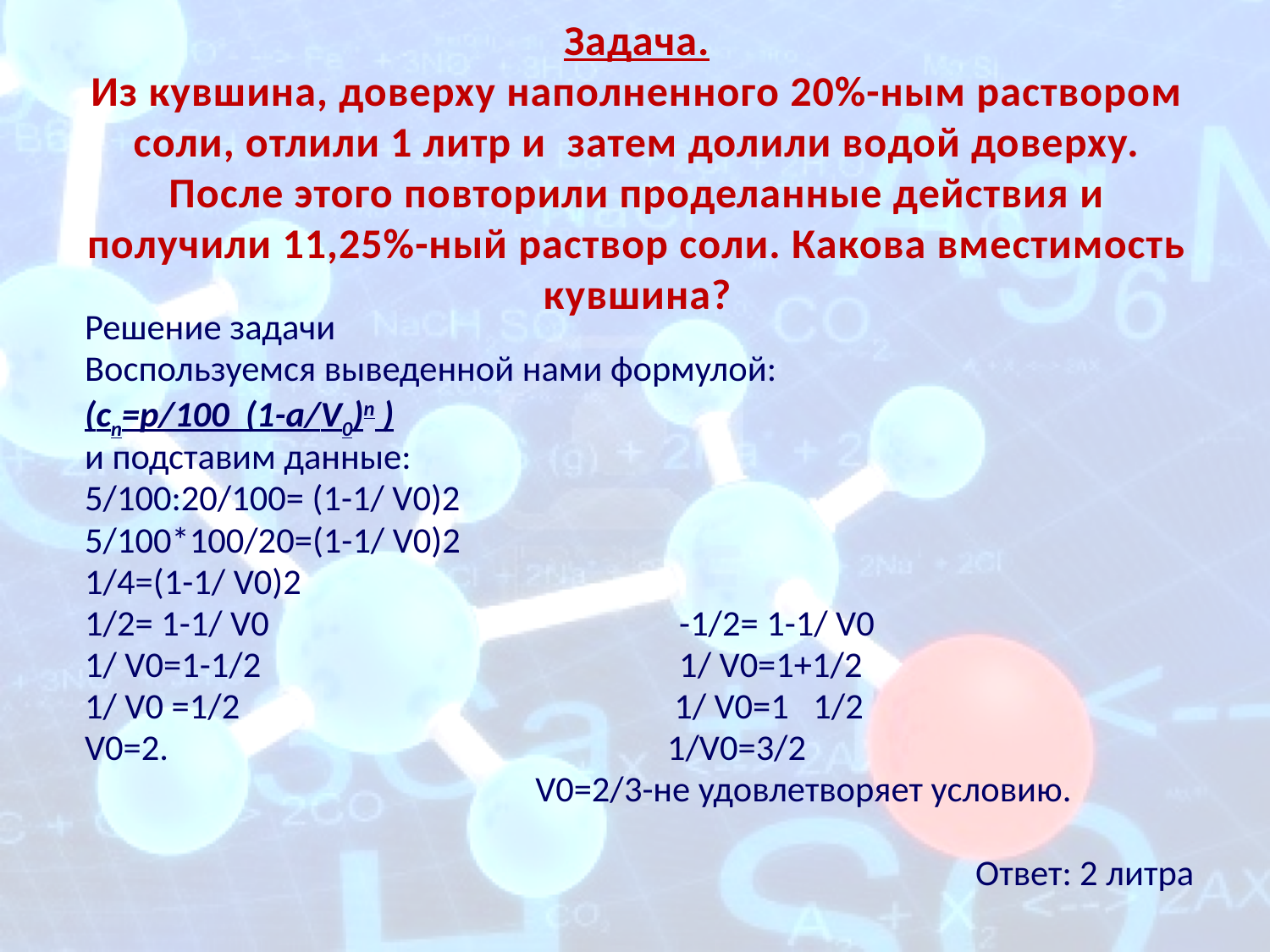

# Задача. Из кувшина, доверху наполненного 20%-ным раствором соли, отлили 1 литр и  затем долили водой доверху. После этого повторили проделанные действия и получили 11,25%-ный раствор соли. Какова вместимость кувшина?
Решение задачи
Воспользуемся выведенной нами формулой:
(cn=p/100  (1-a/V0)n )
и подставим данные:
5/100:20/100= (1-1/ V0)2
5/100*100/20=(1-1/ V0)2
1/4=(1-1/ V0)2
1/2= 1-1/ V0                                                   -1/2= 1-1/ V0
1/ V0=1-1/2                                                    1/ V0=1+1/2
1/ V0 =1/2                                                      1/ V0=1   1/2
V0=2.                                                              1/V0=3/2
                                                        V0=2/3-не удовлетворяет условию.

Ответ: 2 литра